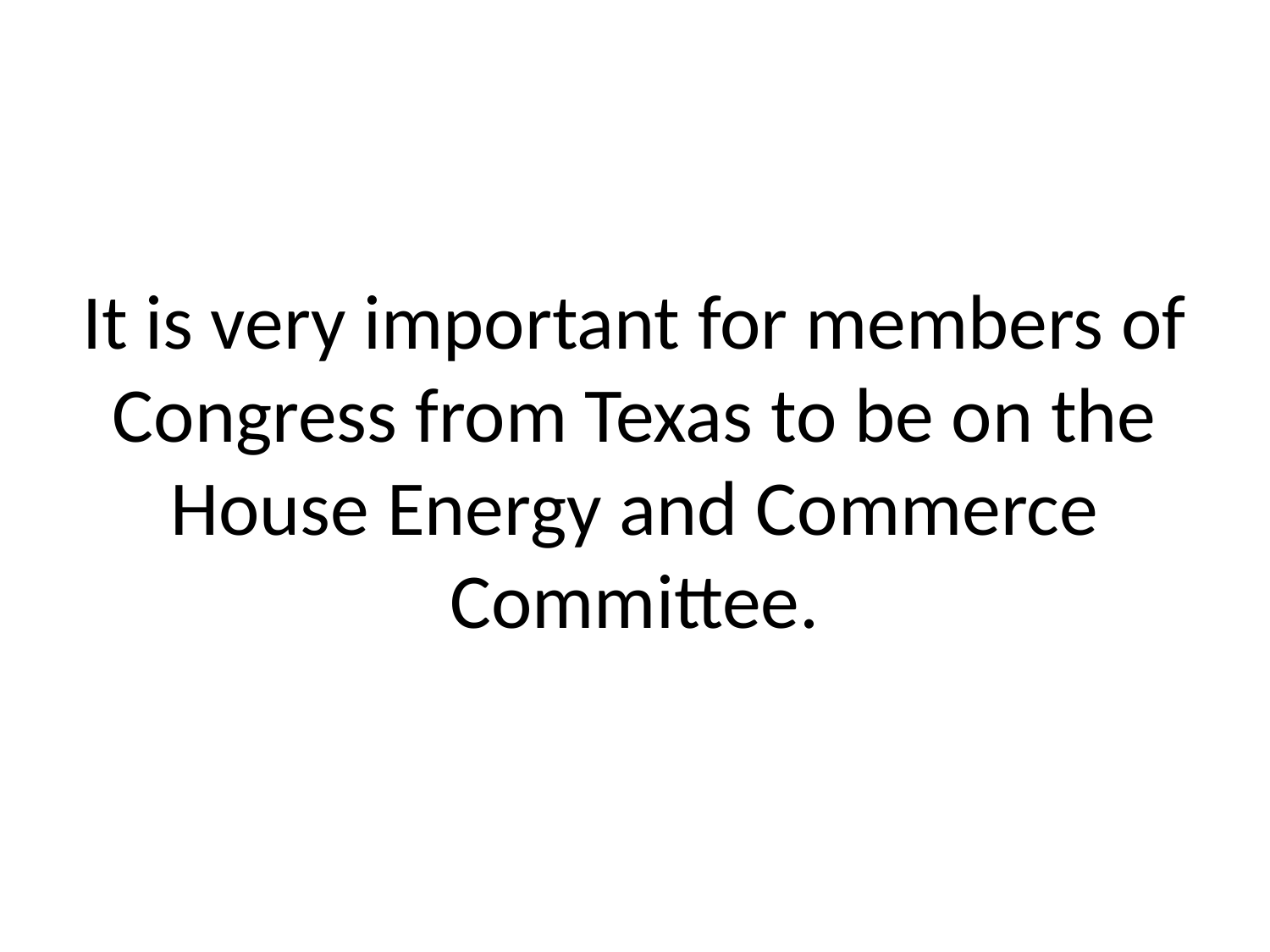

# It is very important for members of Congress from Texas to be on the House Energy and Commerce Committee.